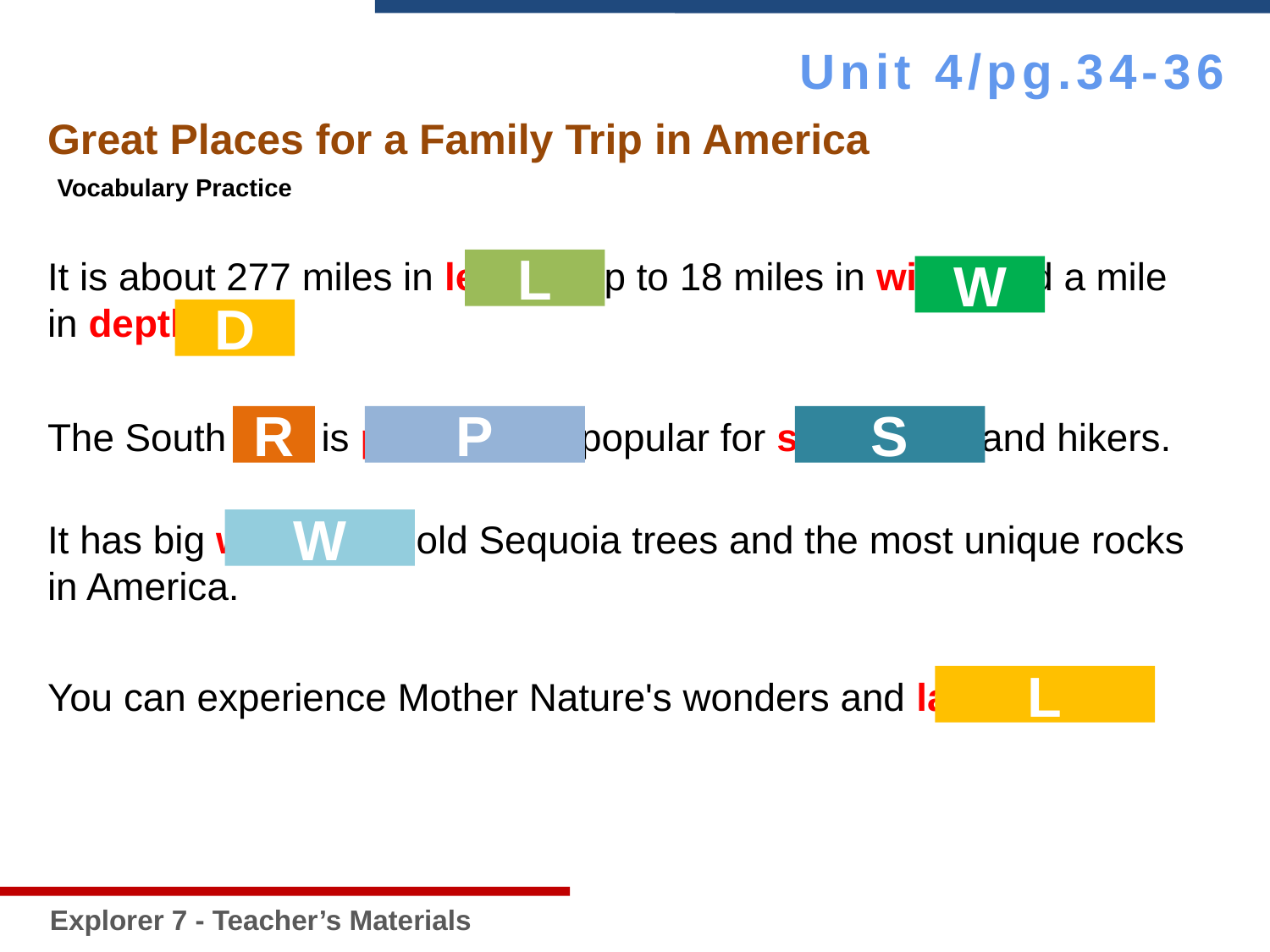

Unit 4/pg.34-36
Explorer 7 - Teacher’s Materials

Great Places for a Family Trip in America
Vocabulary Practice
It is about 277 miles in length, up to 18 miles in width and a mile in depth.
L
W
D
R
P
S
The South Rim is particularly popular for sightseers and hikers.
It has big waterfalls, old Sequoia trees and the most unique rocks in America.
W
L
You can experience Mother Nature's wonders and landscapes.